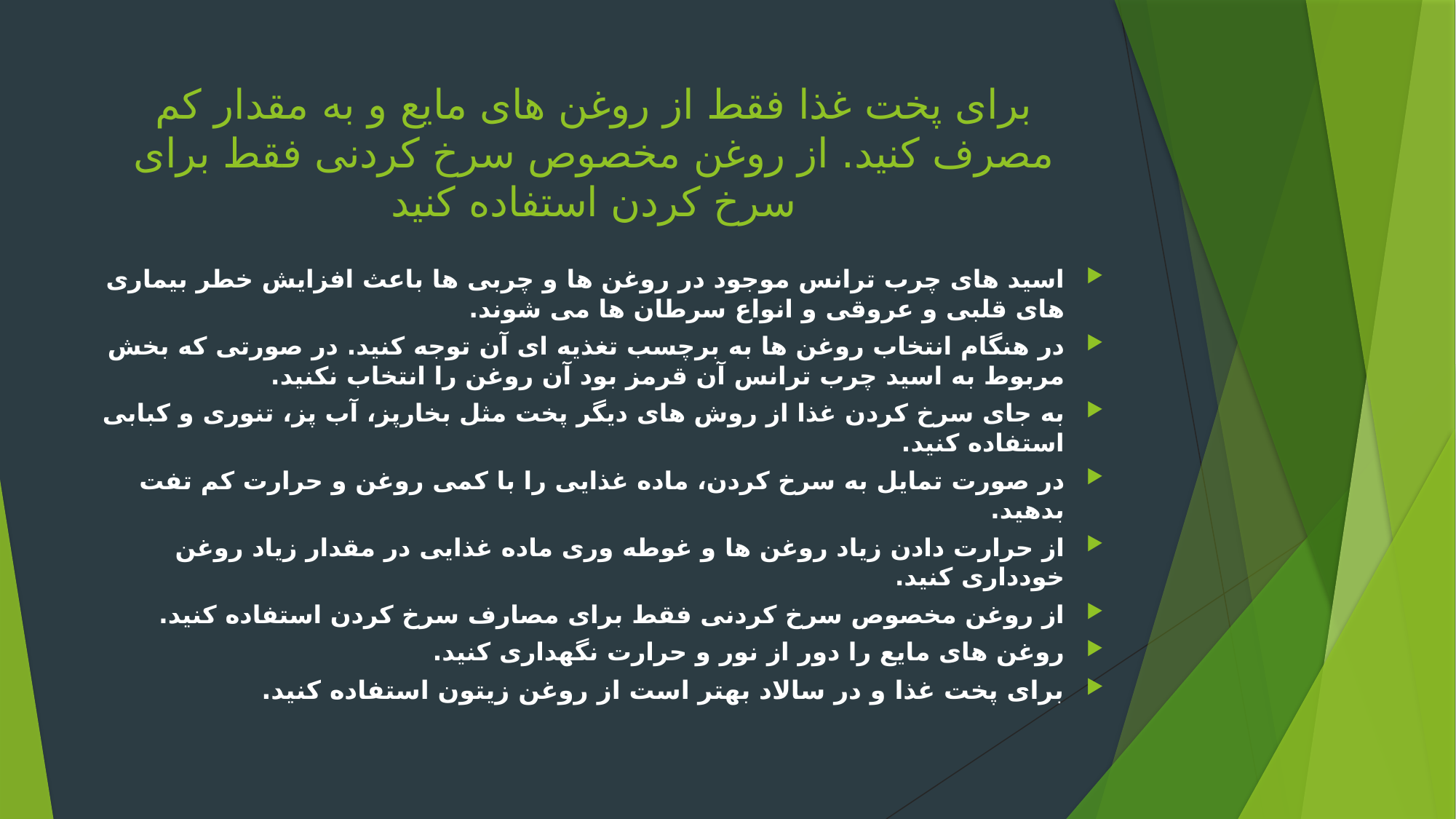

# برای پخت غذا فقط از روغن های مایع و به مقدار کم مصرف کنید. از روغن مخصوص سرخ کردنی فقط برای سرخ کردن استفاده کنید
اسید های چرب ترانس موجود در روغن ها و چربی ها باعث افزایش خطر بیماری های قلبی و عروقی و انواع سرطان ها می شوند.
در هنگام انتخاب روغن ها به برچسب تغذیه ای آن توجه کنید. در صورتی که بخش مربوط به اسید چرب ترانس آن قرمز بود آن روغن را انتخاب نکنید.
به جای سرخ کردن غذا از روش های دیگر پخت مثل بخارپز، آب پز، تنوری و کبابی استفاده کنید.
در صورت تمایل به سرخ کردن، ماده غذایی را با کمی روغن و حرارت کم تفت بدهید.
از حرارت دادن زیاد روغن ها و غوطه وری ماده غذایی در مقدار زیاد روغن خودداری کنید.
از روغن مخصوص سرخ کردنی فقط برای مصارف سرخ کردن استفاده کنید.
روغن های مایع را دور از نور و حرارت نگهداری کنید.
برای پخت غذا و در سالاد بهتر است از روغن زیتون استفاده کنید.